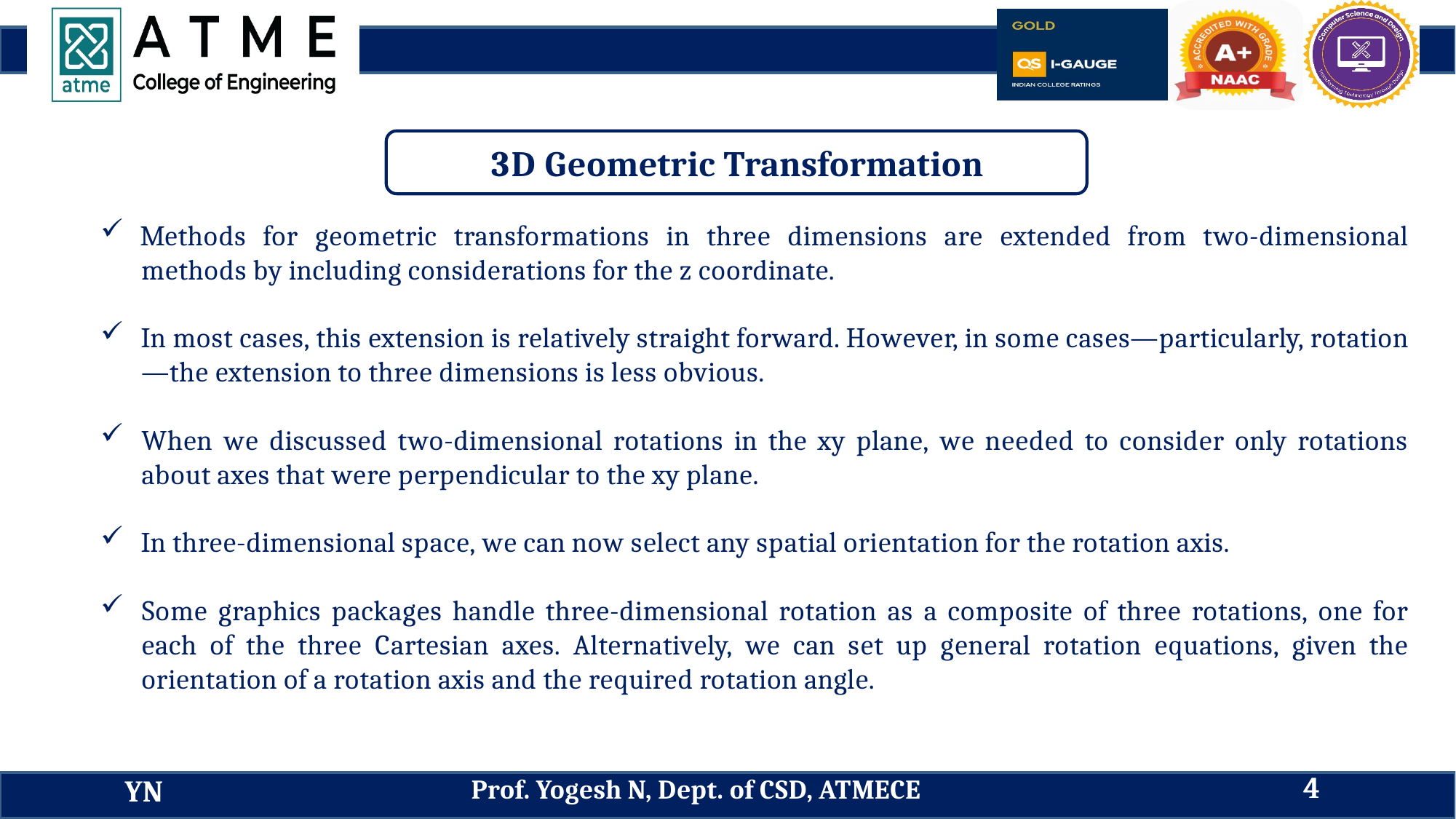

3D Geometric Transformation
Methods for geometric transformations in three dimensions are extended from two-dimensional methods by including considerations for the z coordinate.

In most cases, this extension is relatively straight forward. However, in some cases—particularly, rotation—the extension to three dimensions is less obvious.

When we discussed two-dimensional rotations in the xy plane, we needed to consider only rotations about axes that were perpendicular to the xy plane.

In three-dimensional space, we can now select any spatial orientation for the rotation axis.

Some graphics packages handle three-dimensional rotation as a composite of three rotations, one for each of the three Cartesian axes. Alternatively, we can set up general rotation equations, given the orientation of a rotation axis and the required rotation angle.
4
Prof. Yogesh N, Dept. of CSD, ATMECE
YN